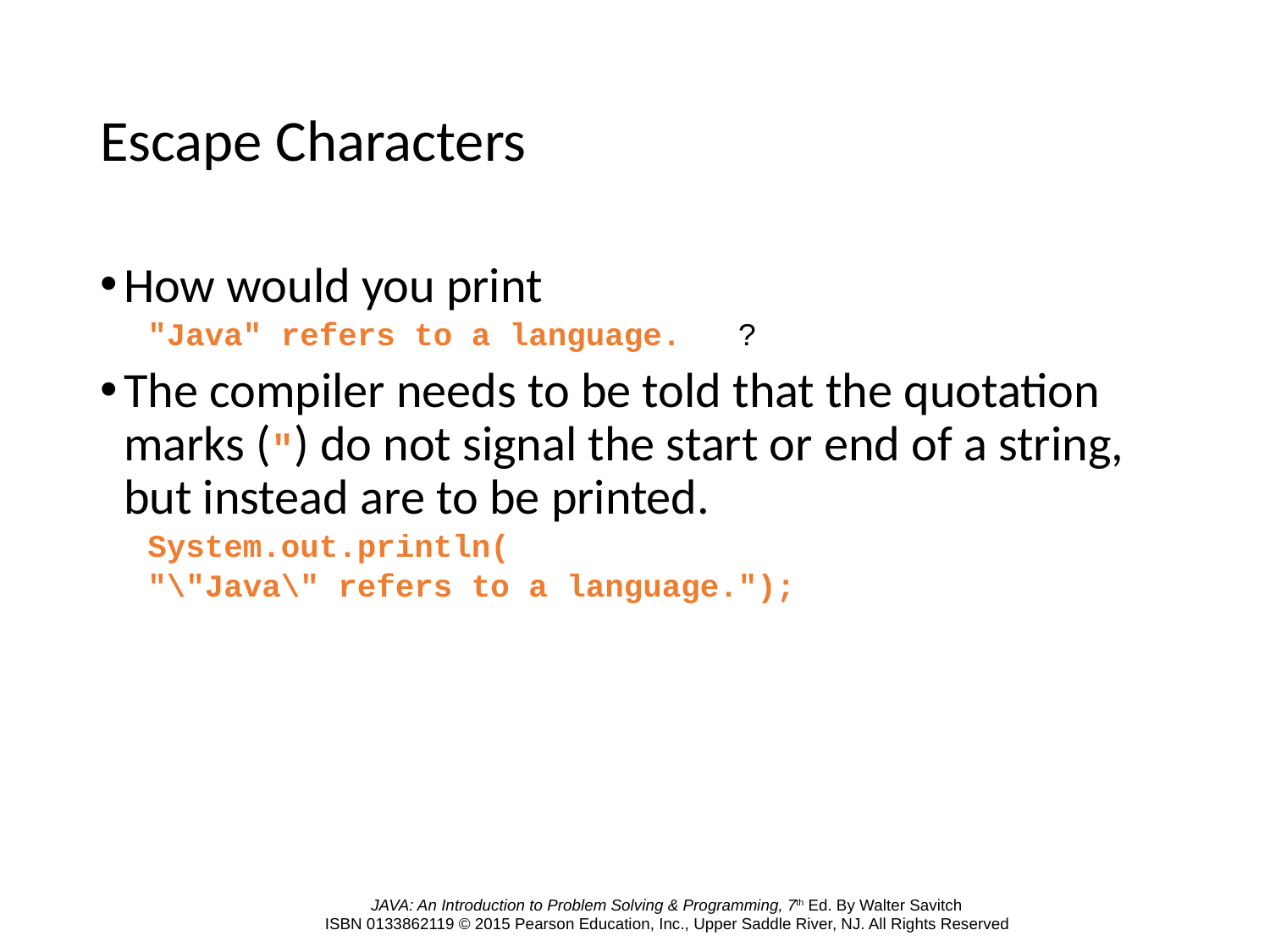

# Escape Characters
How would you print
"Java" refers to a language.   ?
The compiler needs to be told that the quotation marks (") do not signal the start or end of a string, but instead are to be printed.
System.out.println(
"\"Java\" refers to a language.");